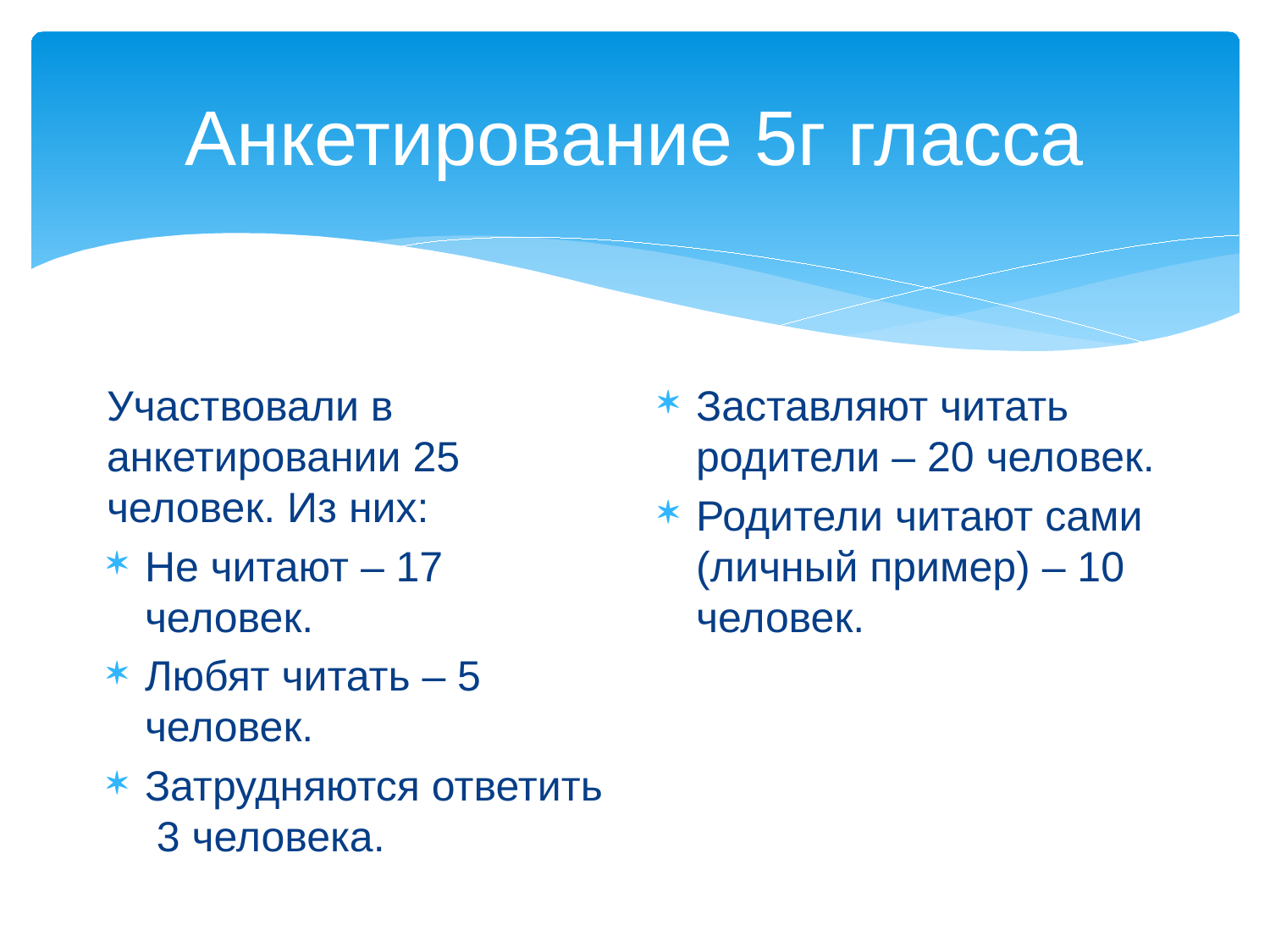

# Анкетирование 5г гласса
Участвовали в анкетировании 25 человек. Из них:
Не читают – 17 человек.
Любят читать – 5 человек.
Затрудняются ответить  3 человека.
Заставляют читать родители – 20 человек.
Родители читают сами (личный пример) – 10 человек.